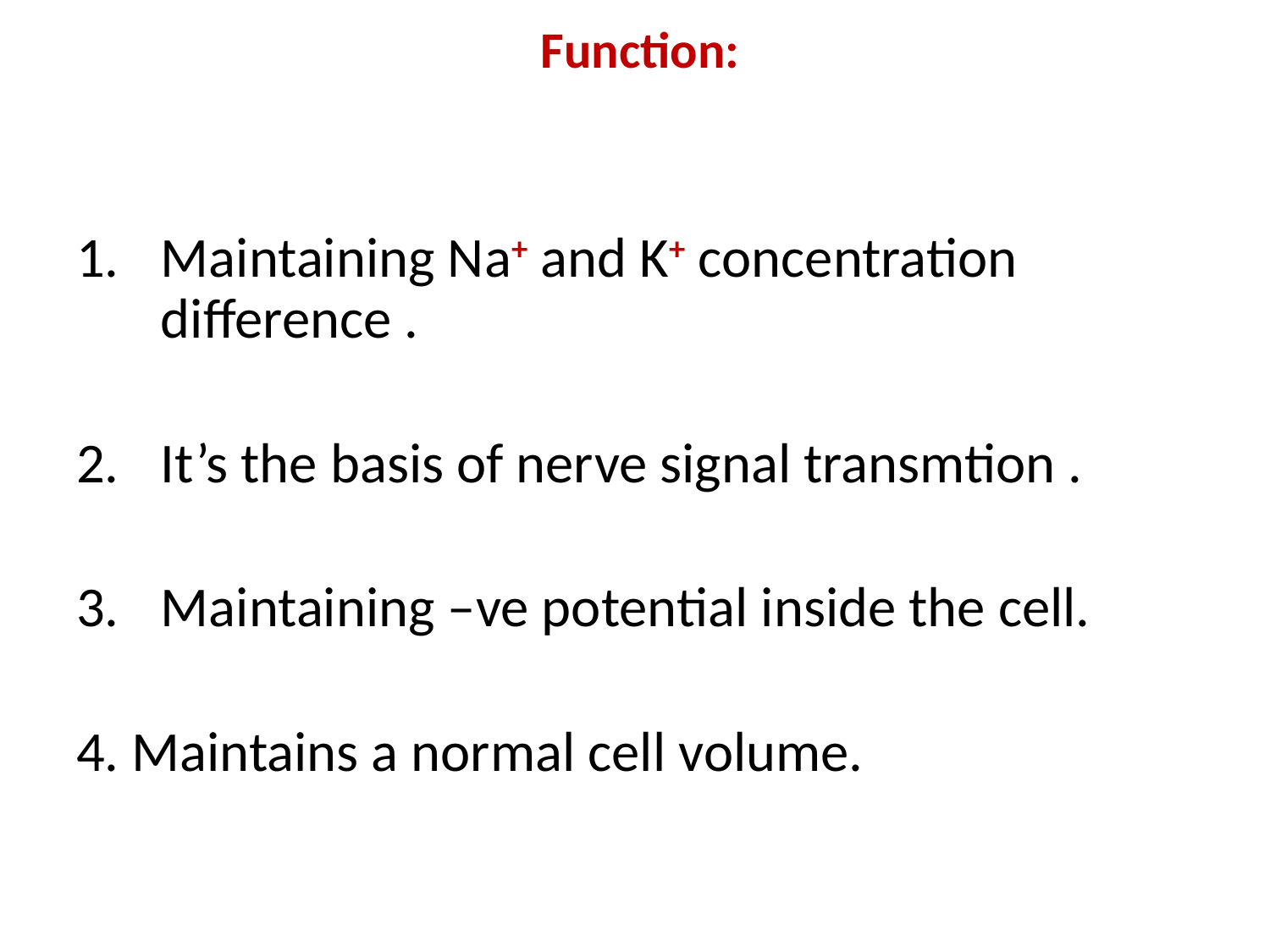

# Function:
Maintaining Na+ and K+ concentration difference .

It’s the basis of nerve signal transmtion .

Maintaining –ve potential inside the cell.

4. Maintains a normal cell volume.